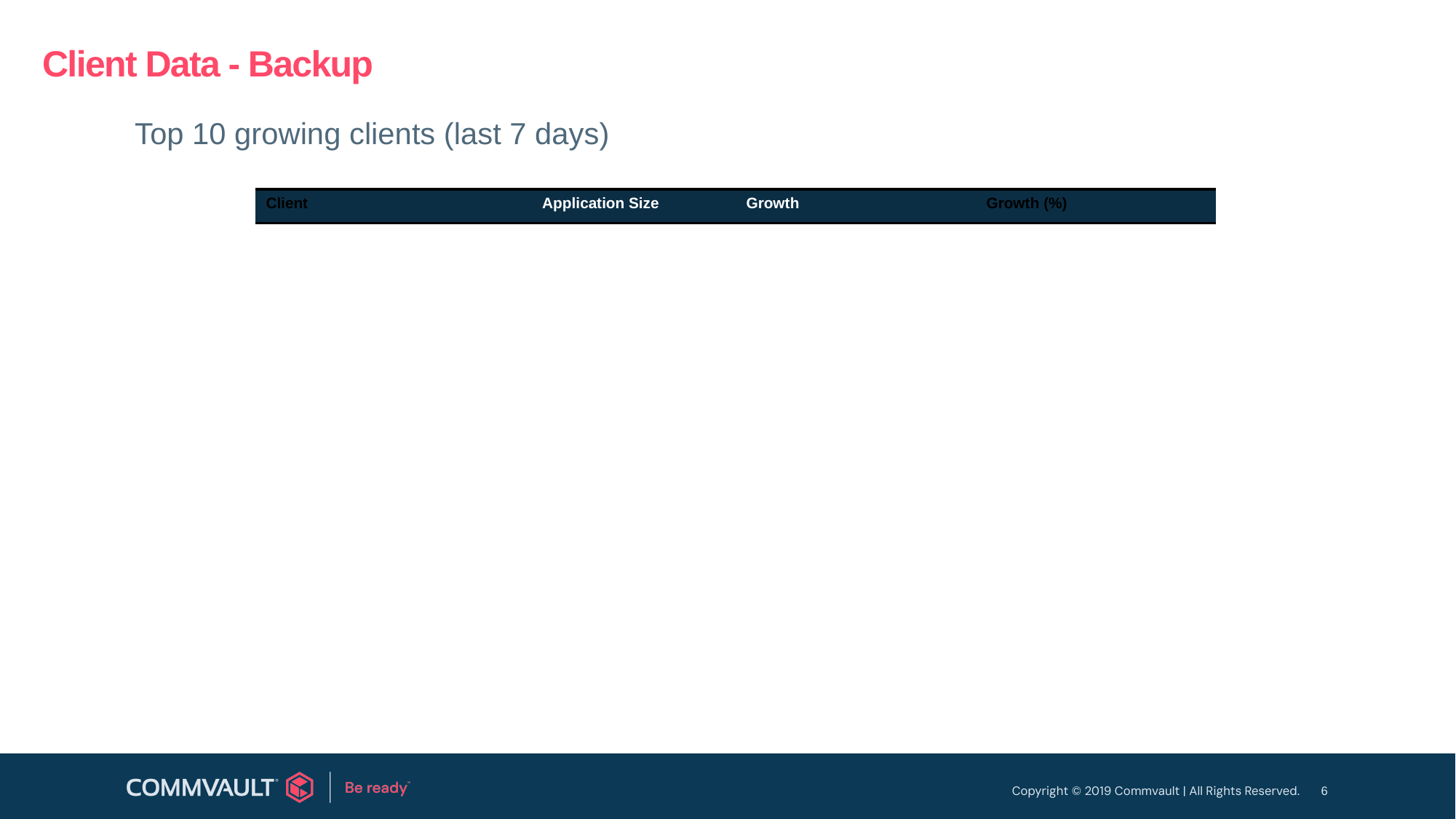

# Client Data - Backup
Top 10 growing clients (last 7 days)

| Client | Application Size | Growth | Growth (%) |
| --- | --- | --- | --- |
6